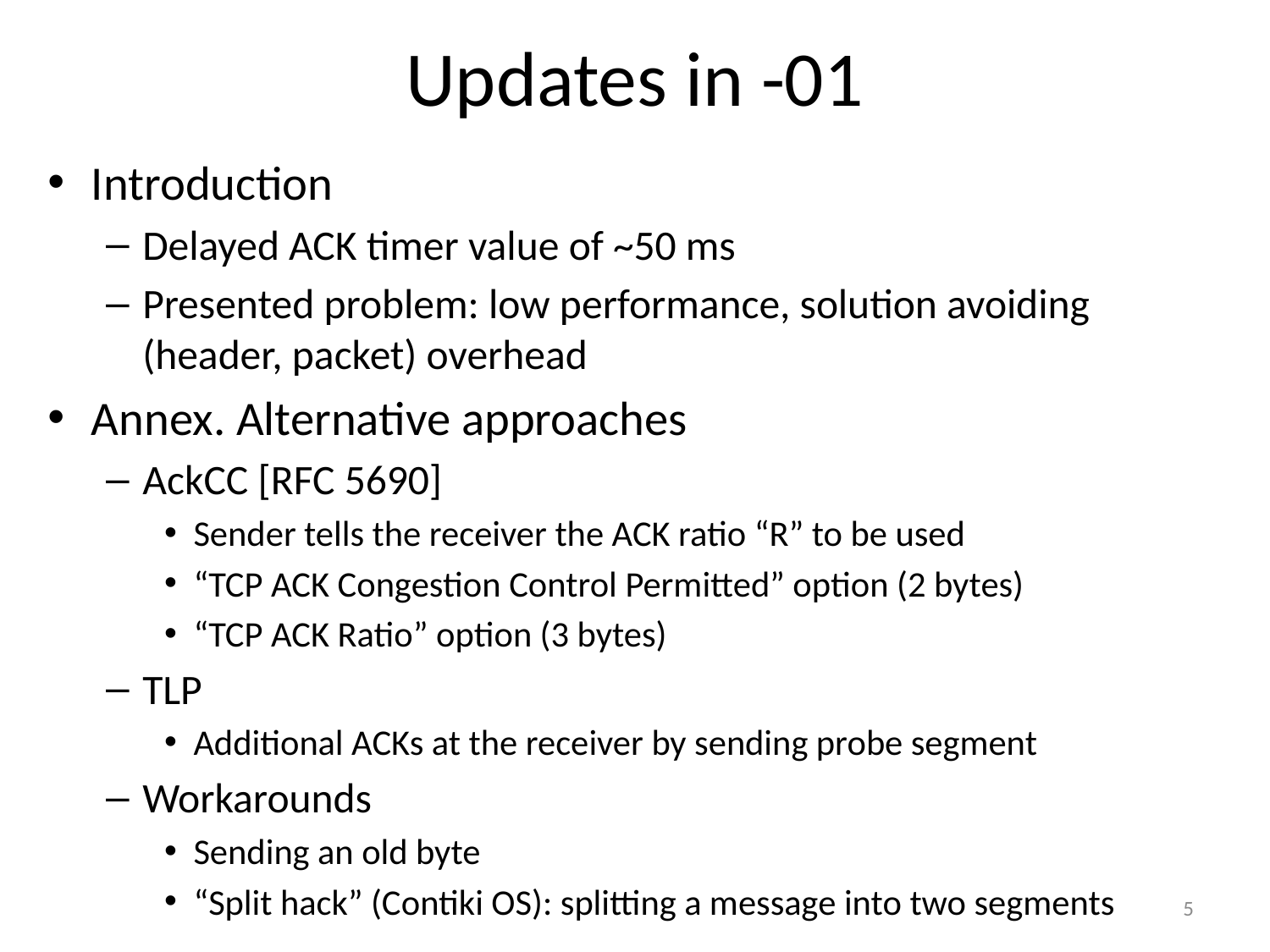

# Updates in -01
Introduction
Delayed ACK timer value of ~50 ms
Presented problem: low performance, solution avoiding (header, packet) overhead
Annex. Alternative approaches
AckCC [RFC 5690]
Sender tells the receiver the ACK ratio “R” to be used
“TCP ACK Congestion Control Permitted” option (2 bytes)
“TCP ACK Ratio” option (3 bytes)
TLP
Additional ACKs at the receiver by sending probe segment
Workarounds
Sending an old byte
“Split hack” (Contiki OS): splitting a message into two segments

5